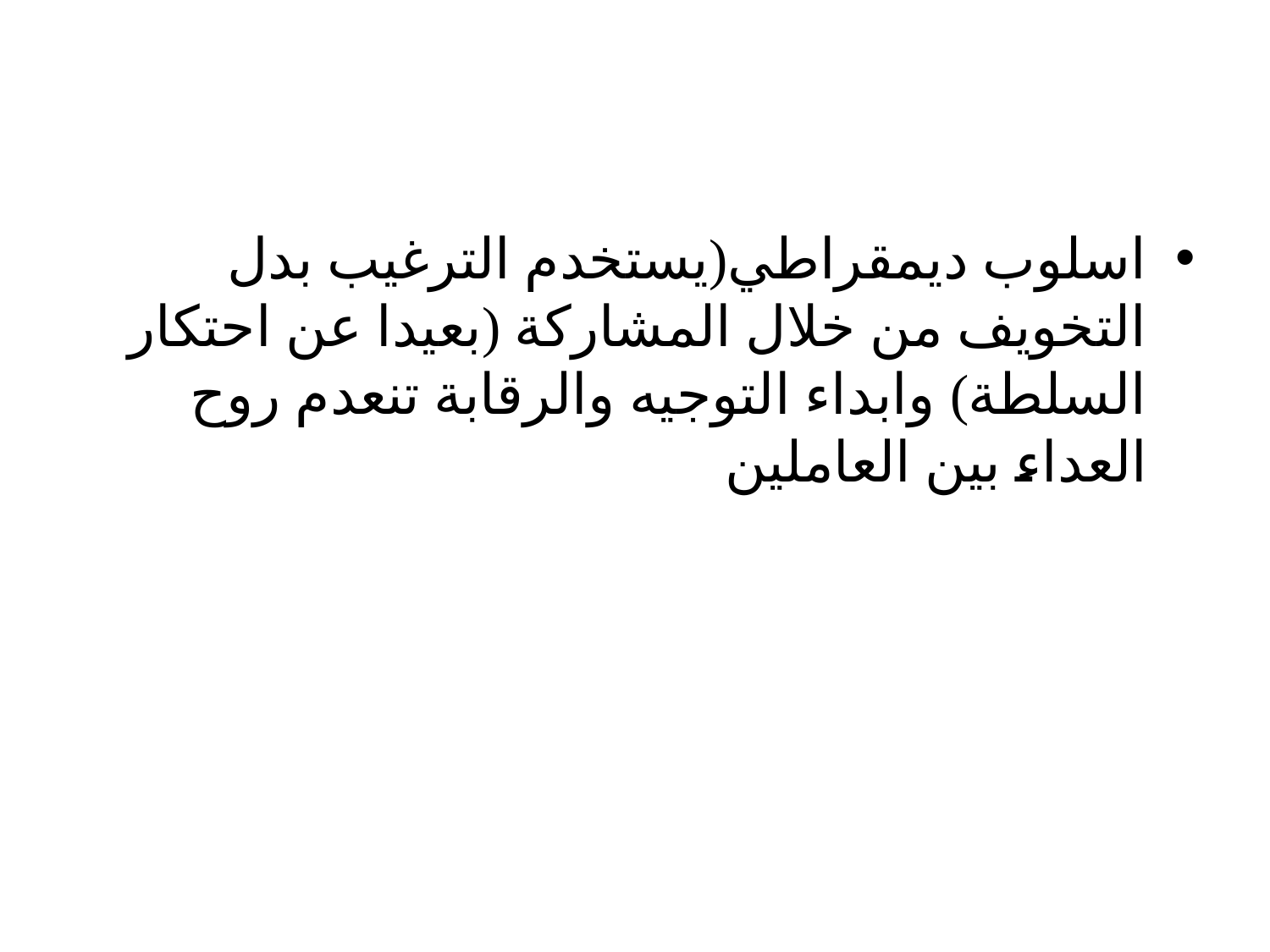

اسلوب ديمقراطي(يستخدم الترغيب بدل التخويف من خلال المشاركة (بعيدا عن احتكار السلطة) وابداء التوجيه والرقابة تنعدم روح العداء بين العاملين